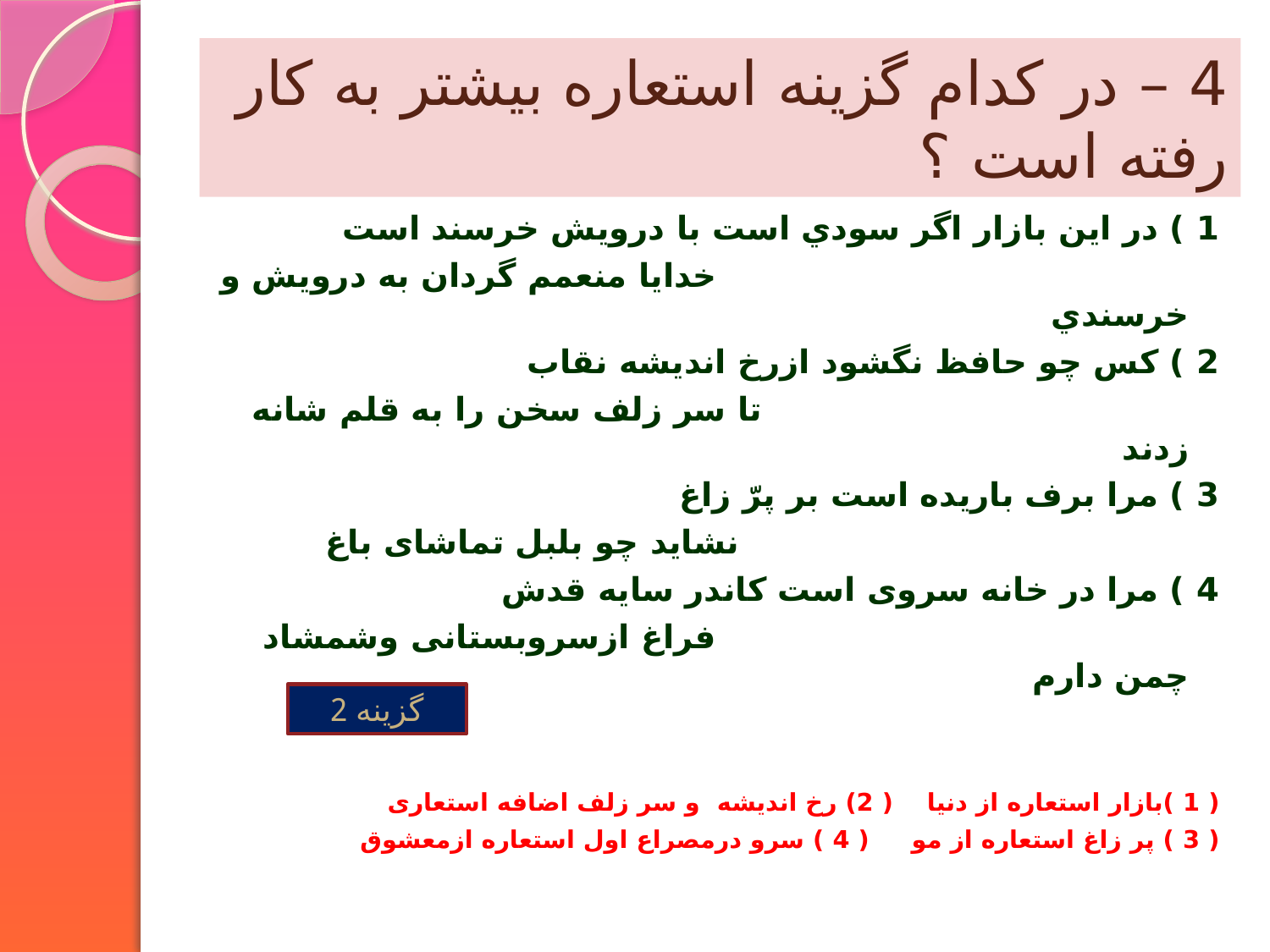

# 4 – در کدام گزینه استعاره بیشتر به کار رفته است ؟
1 ) در اين بازار اگر سودي است با درويش خرسند است
                                            خدايا منعمم گردان به درويش و خرسندي
2 ) کس چو حافظ نگشود ازرخ اندیشه نقاب
                                        تا سر زلف سخن را به قلم شانه زدند
3 ) مرا برف باریده است بر پرّ زاغ
                                          نشاید چو بلبل تماشای باغ
4 ) مرا در خانه سروی است کاندر سایه قدش
                                            فراغ ازسروبستانی وشمشاد چمن دارم

( 1 )بازار استعاره از دنیا    ( 2) رخ اندیشه  و سر زلف اضافه استعاری
( 3 ) پر زاغ استعاره از مو     ( 4 ) سرو درمصراع اول استعاره ازمعشوق

گزینه 2